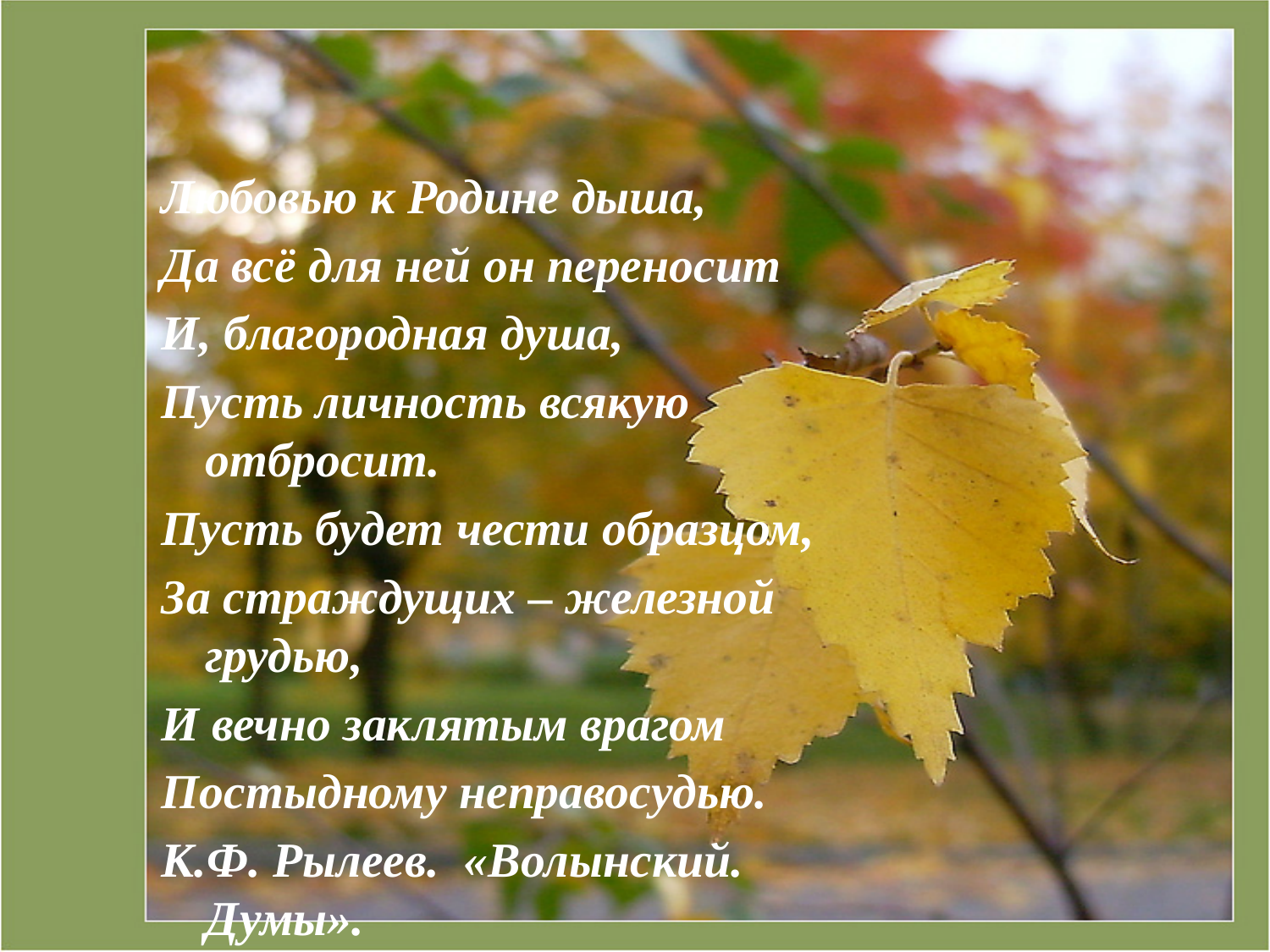

#
Любовью к Родине дыша,
Да всё для ней он переносит
И, благородная душа,
Пусть личность всякую отбросит.
Пусть будет чести образцом,
За страждущих – железной грудью,
И вечно заклятым врагом
Постыдному неправосудью.
К.Ф. Рылеев.  «Волынский. Думы».